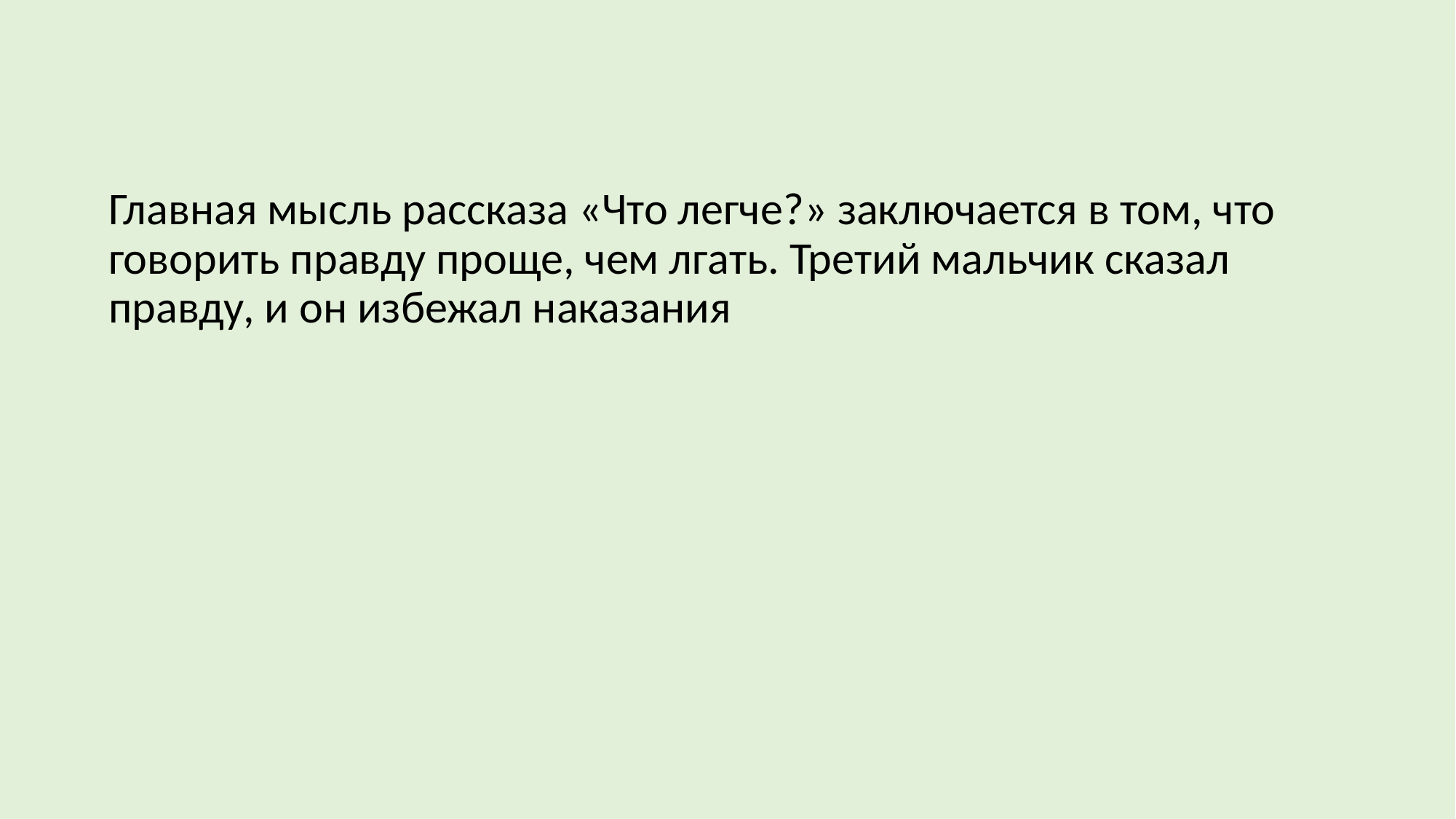

# Главная мысль рассказа «Что легче?» заключается в том, что говорить правду проще, чем лгать. Третий мальчик сказал правду, и он избежал наказания